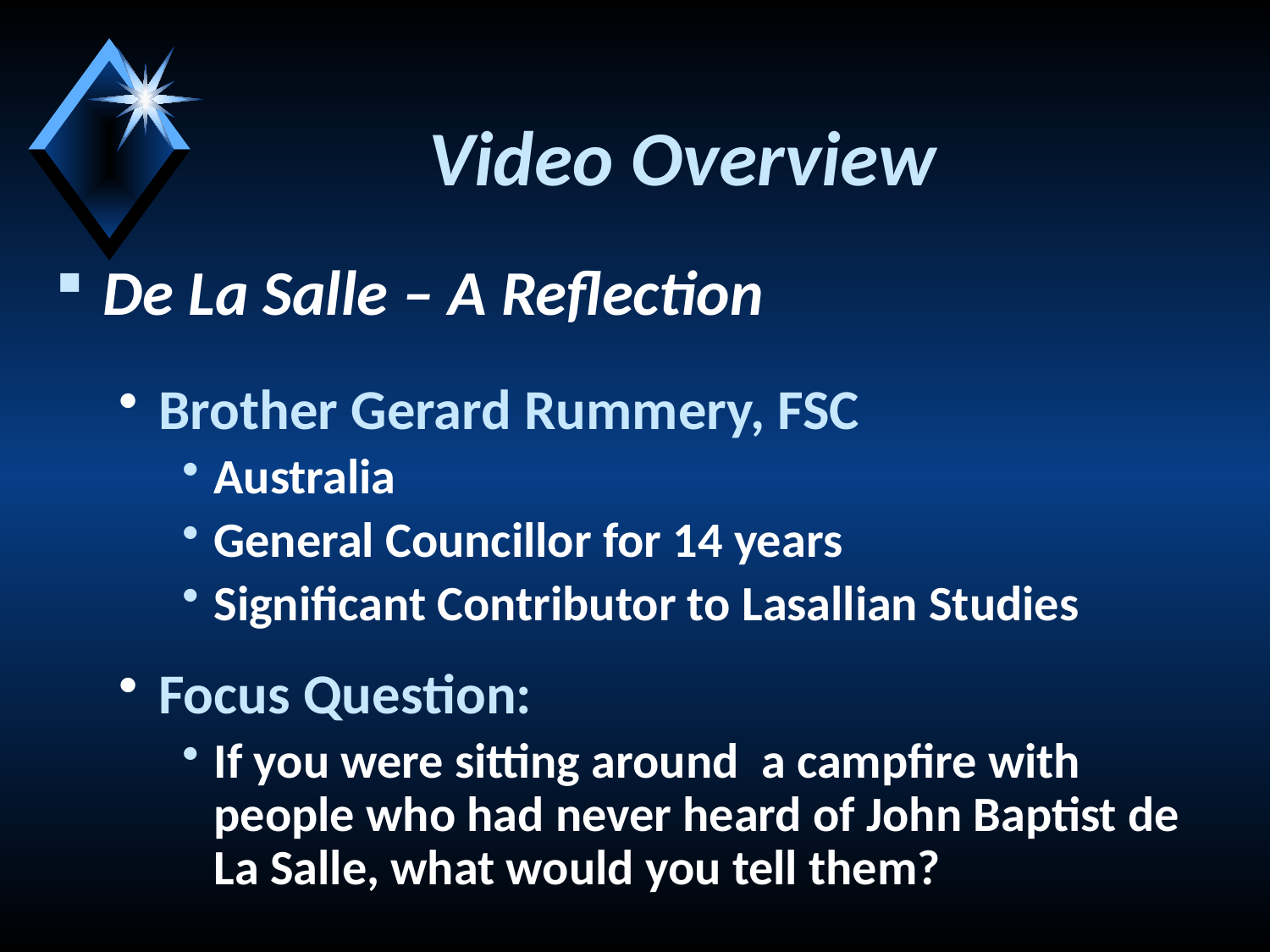

# Video Overview
De La Salle – A Reflection

Brother Gerard Rummery, FSC
Australia
General Councillor for 14 years
Significant Contributor to Lasallian Studies

Focus Question:
If you were sitting around  a campfire with people who had never heard of John Baptist de La Salle, what would you tell them?